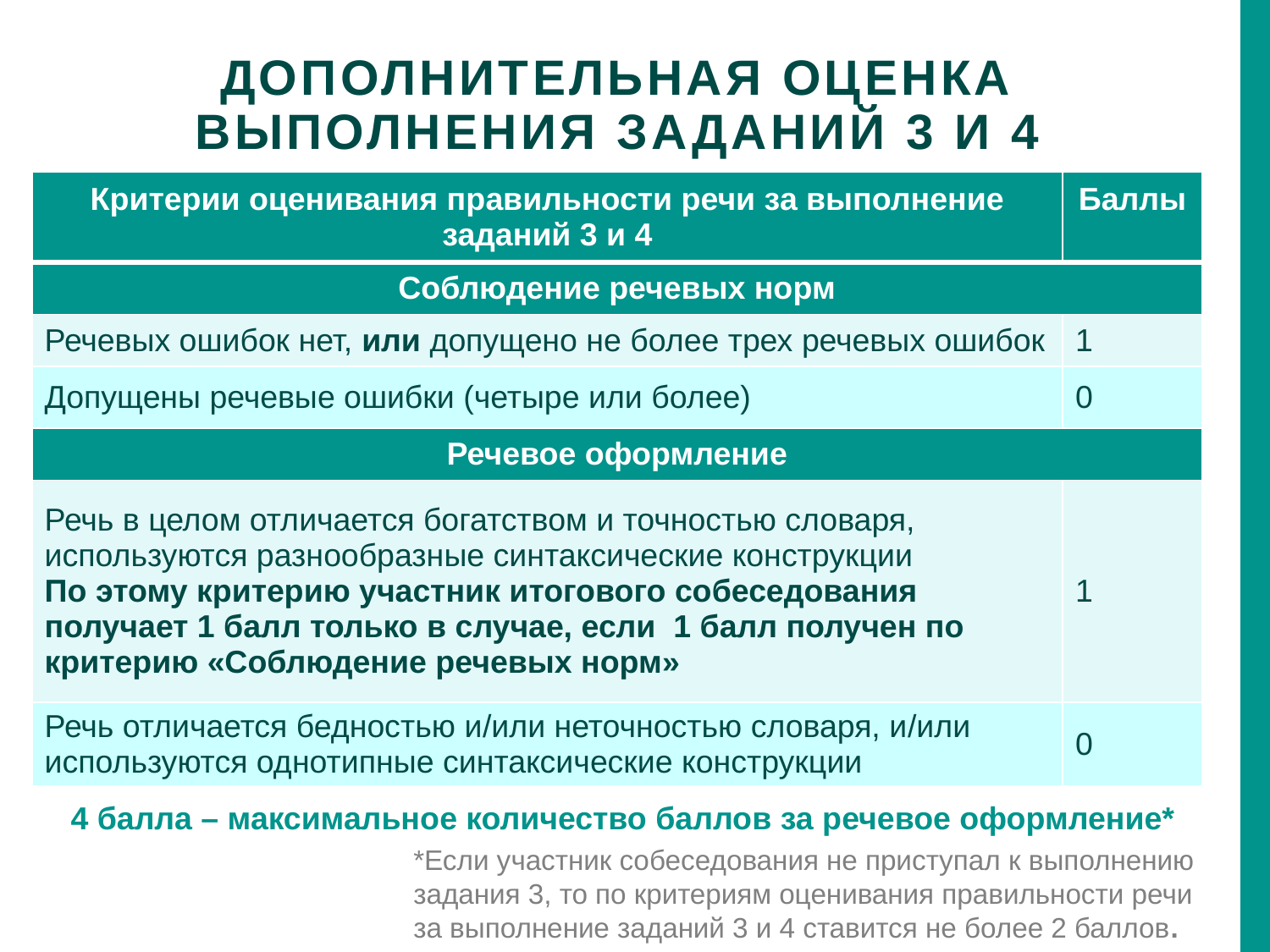

# Дополнительная оценка выполнения заданий 3 и 4
| Критерии оценивания правильности речи за выполнение заданий 3 и 4 | Баллы |
| --- | --- |
| Соблюдение речевых норм |  |
| Речевых ошибок нет, или допущено не более трех речевых ошибок | 1 |
| Допущены речевые ошибки (четыре или более) | 0 |
| Речевое оформление |  |
| Речь в целом отличается богатством и точностью словаря, используются разнообразные синтаксические конструкции По этому критерию участник итогового собеседования получает 1 балл только в случае, если  1 балл получен по критерию «Соблюдение речевых норм» | 1 |
| Речь отличается бедностью и/или неточностью словаря, и/или используются однотипные синтаксические конструкции | 0 |
   4 балла – максимальное количество баллов за речевое оформление*
*Если участник собеседования не приступал к выполнению
задания 3, то по критериям оценивания правильности речи
за выполнение заданий 3 и 4 ставится не более 2 баллов.